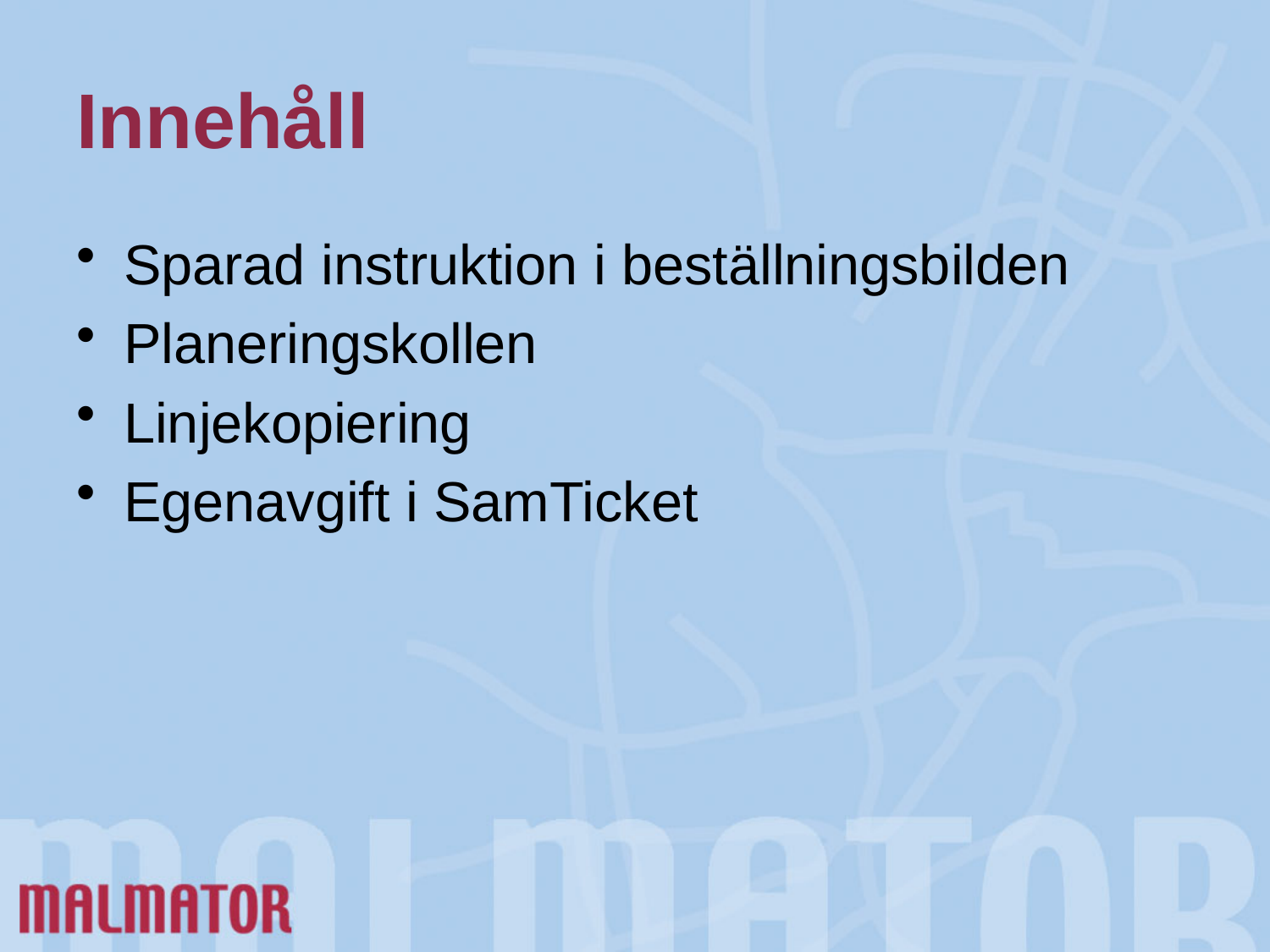

# Innehåll
Sparad instruktion i beställningsbilden
Planeringskollen
Linjekopiering
Egenavgift i SamTicket